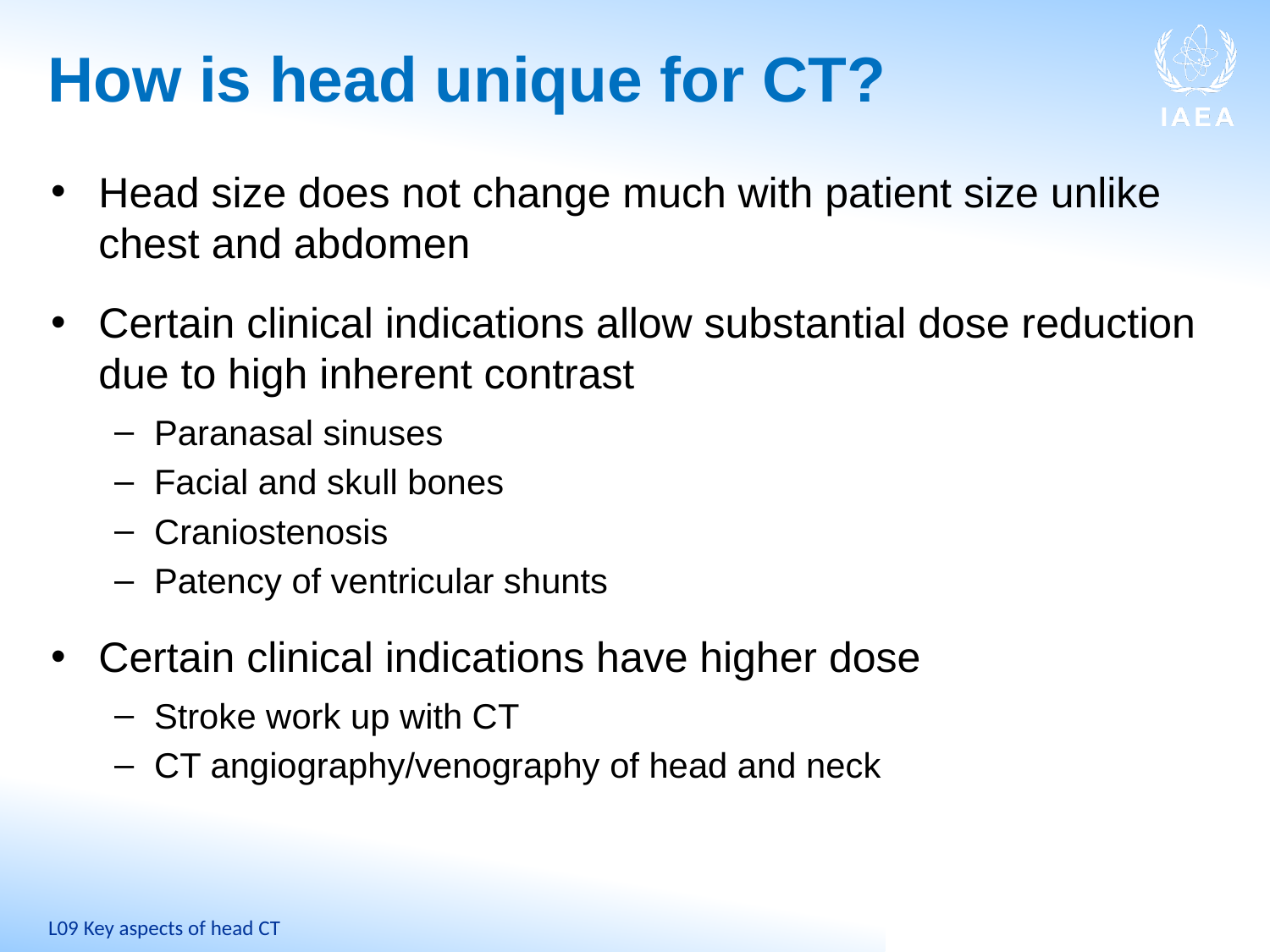

# How is head unique for CT?
Head size does not change much with patient size unlike chest and abdomen
Certain clinical indications allow substantial dose reduction due to high inherent contrast
Paranasal sinuses
Facial and skull bones
Craniostenosis
Patency of ventricular shunts
Certain clinical indications have higher dose
Stroke work up with CT
CT angiography/venography of head and neck